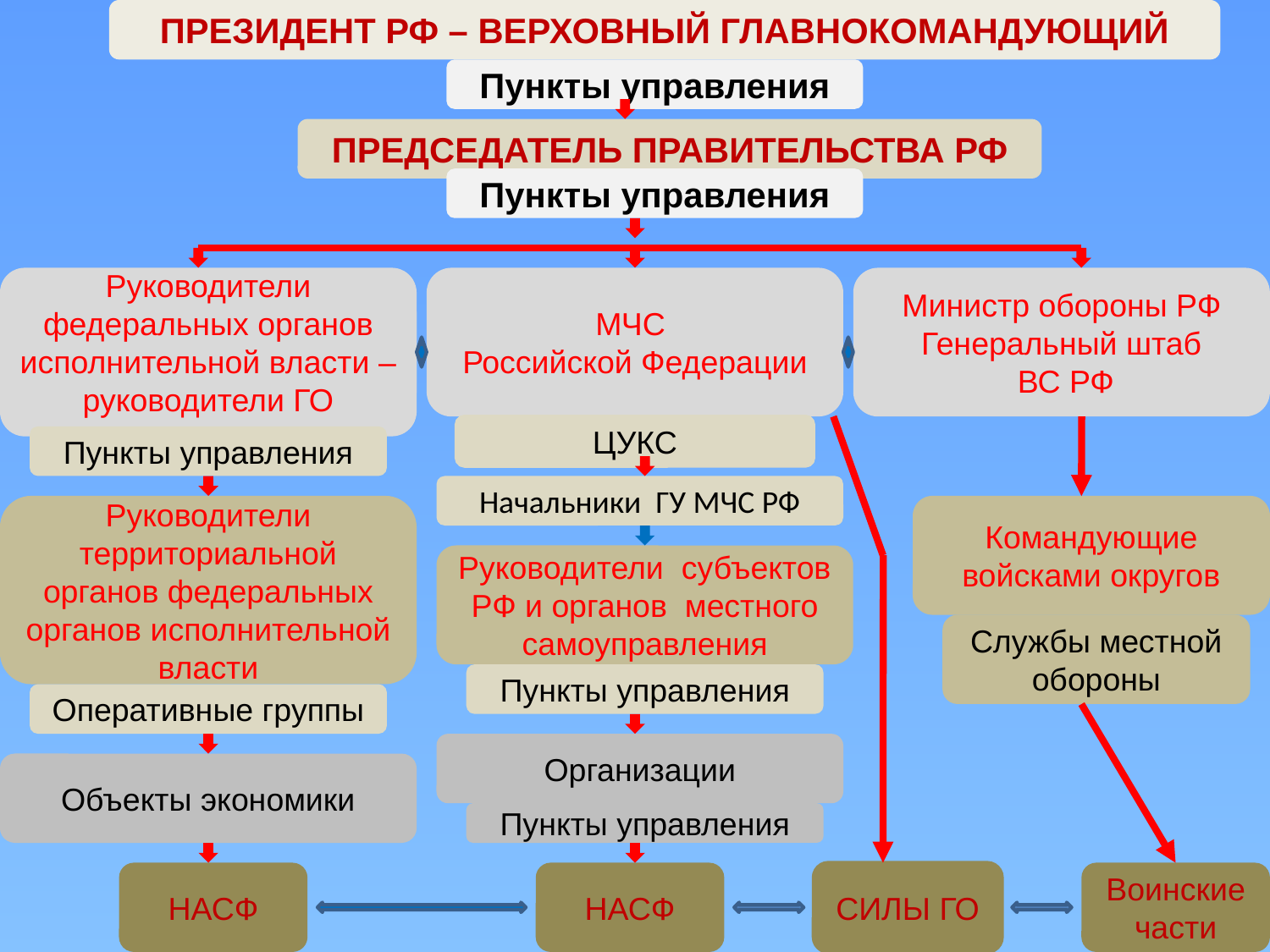

ПРЕЗИДЕНТ РФ – ВЕРХОВНЫЙ ГЛАВНОКОМАНДУЮЩИЙ
Пункты управления

ПРЕДСЕДАТЕЛЬ ПРАВИТЕЛЬСТВА РФ
Пункты управления

МЧС
Российской Федерации
Министр обороны РФ
Генеральный штаб
 ВС РФ
Руководители федеральных органов исполнительной власти – руководители ГО

ЦУКС
Пункты управления

Начальники  ГУ МЧС РФ
Командующие войсками округов
Руководители территориальной органов федеральных органов исполнительной власти

Руководители  субъектов РФ и органов  местного самоуправления
Службы местной обороны
Пункты управления
Оперативные группы

Организации
Объекты экономики
Пункты управления

НАСФ
НАСФ
Воинские части
СИЛЫ ГО